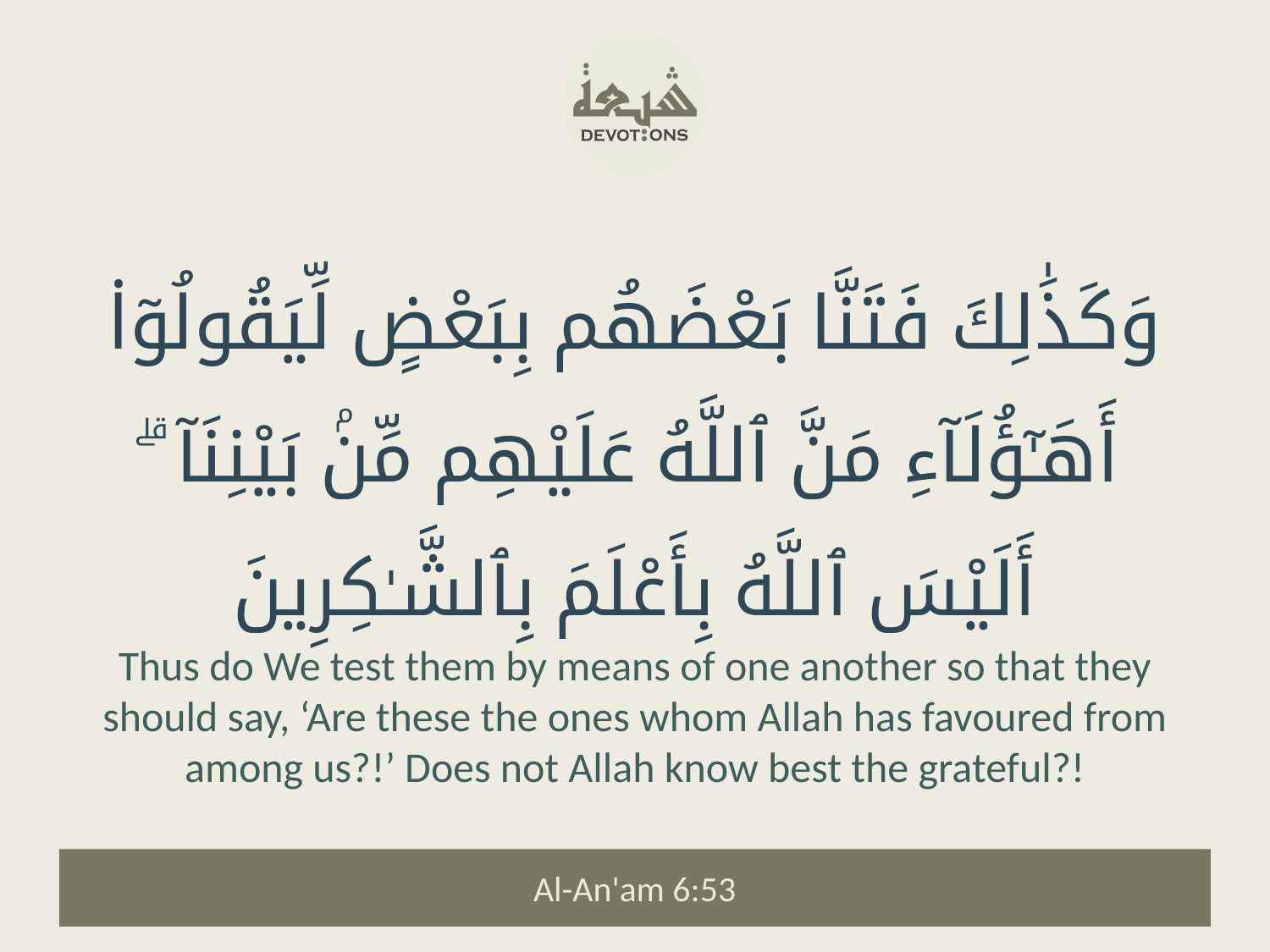

وَكَذَٰلِكَ فَتَنَّا بَعْضَهُم بِبَعْضٍ لِّيَقُولُوٓا۟ أَهَـٰٓؤُلَآءِ مَنَّ ٱللَّهُ عَلَيْهِم مِّنۢ بَيْنِنَآ ۗ أَلَيْسَ ٱللَّهُ بِأَعْلَمَ بِٱلشَّـٰكِرِينَ
Thus do We test them by means of one another so that they should say, ‘Are these the ones whom Allah has favoured from among us?!’ Does not Allah know best the grateful?!
Al-An'am 6:53